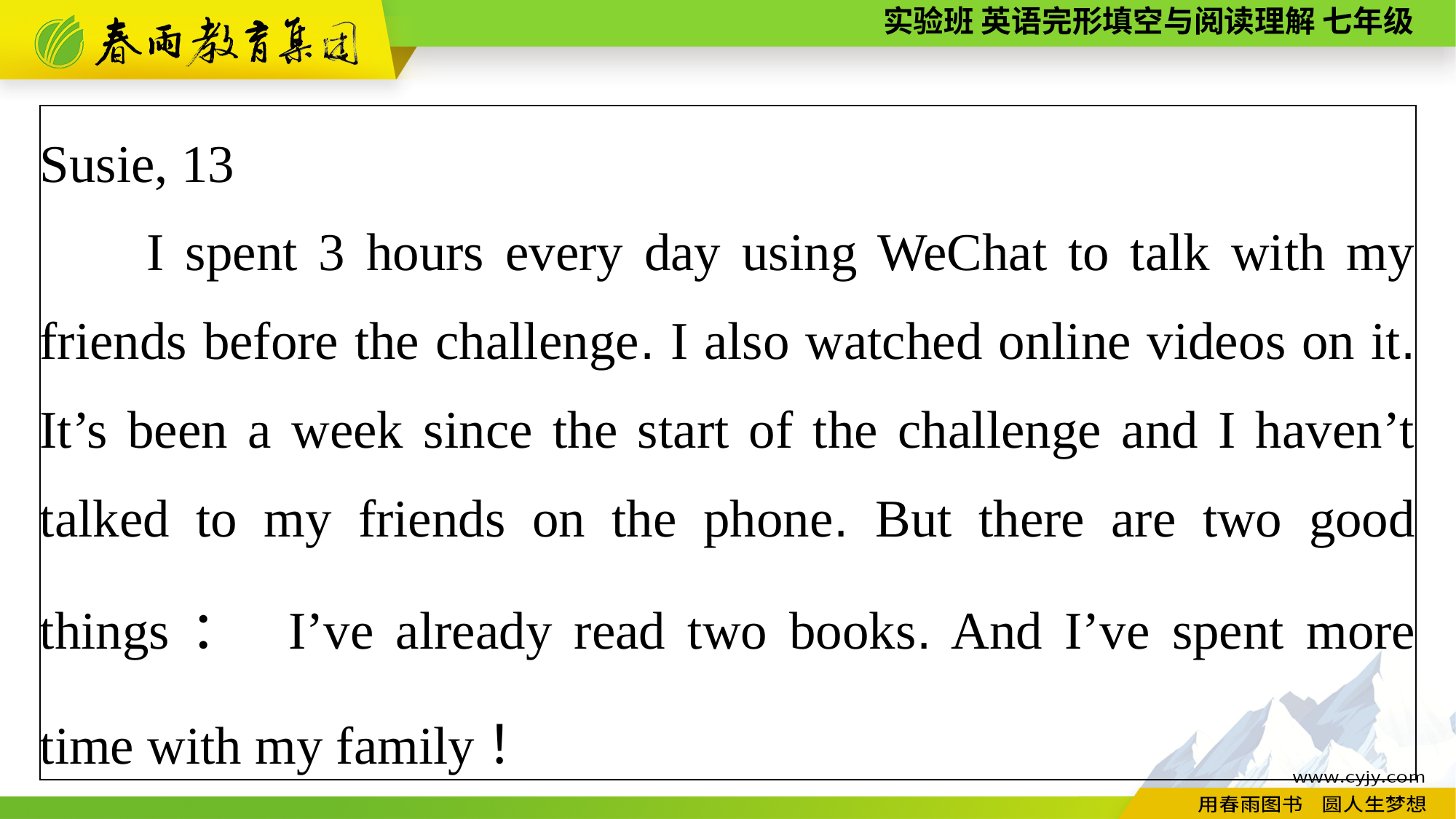

| Susie, 13 I spent 3 hours every day using WeChat to talk with my friends before the challenge. I also watched online videos on it. It’s been a week since the start of the challenge and I haven’t talked to my friends on the phone. But there are two good things： I’ve already read two books. And I’ve spent more time with my family！ |
| --- |